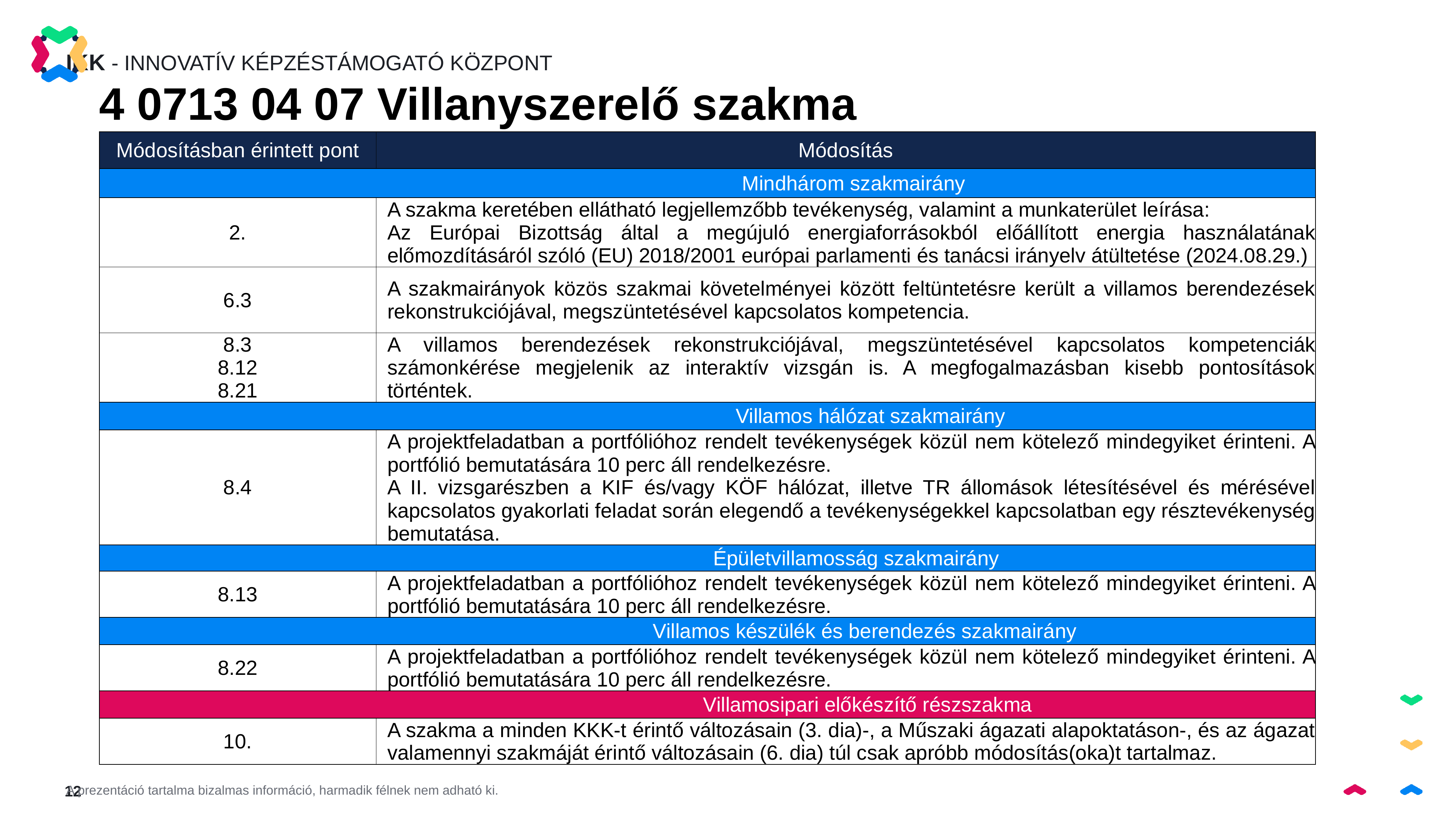

4 0713 04 07 Villanyszerelő szakma
| Módosításban érintett pont | Módosítás |
| --- | --- |
| Mindhárom szakmairány |  |
| 2. | A szakma keretében ellátható legjellemzőbb tevékenység, valamint a munkaterület leírása: Az Európai Bizottság által a megújuló energiaforrásokból előállított energia használatának előmozdításáról szóló (EU) 2018/2001 európai parlamenti és tanácsi irányelv átültetése (2024.08.29.) |
| 6.3 | A szakmairányok közös szakmai követelményei között feltüntetésre került a villamos berendezések rekonstrukciójával, megszüntetésével kapcsolatos kompetencia. |
| 8.3 8.12 8.21 | A villamos berendezések rekonstrukciójával, megszüntetésével kapcsolatos kompetenciák számonkérése megjelenik az interaktív vizsgán is. A megfogalmazásban kisebb pontosítások történtek. |
| Villamos hálózat szakmairány |  |
| 8.4 | A projektfeladatban a portfólióhoz rendelt tevékenységek közül nem kötelező mindegyiket érinteni. A portfólió bemutatására 10 perc áll rendelkezésre. A II. vizsgarészben a KIF és/vagy KÖF hálózat, illetve TR állomások létesítésével és mérésével kapcsolatos gyakorlati feladat során elegendő a tevékenységekkel kapcsolatban egy résztevékenység bemutatása. |
| Épületvillamosság szakmairány |  |
| 8.13 | A projektfeladatban a portfólióhoz rendelt tevékenységek közül nem kötelező mindegyiket érinteni. A portfólió bemutatására 10 perc áll rendelkezésre. |
| Villamos készülék és berendezés szakmairány |  |
| 8.22 | A projektfeladatban a portfólióhoz rendelt tevékenységek közül nem kötelező mindegyiket érinteni. A portfólió bemutatására 10 perc áll rendelkezésre. |
| Villamosipari előkészítő részszakma |  |
| 10. | A szakma a minden KKK-t érintő változásain (3. dia)-, a Műszaki ágazati alapoktatáson-, és az ágazat valamennyi szakmáját érintő változásain (6. dia) túl csak apróbb módosítás(oka)t tartalmaz. |